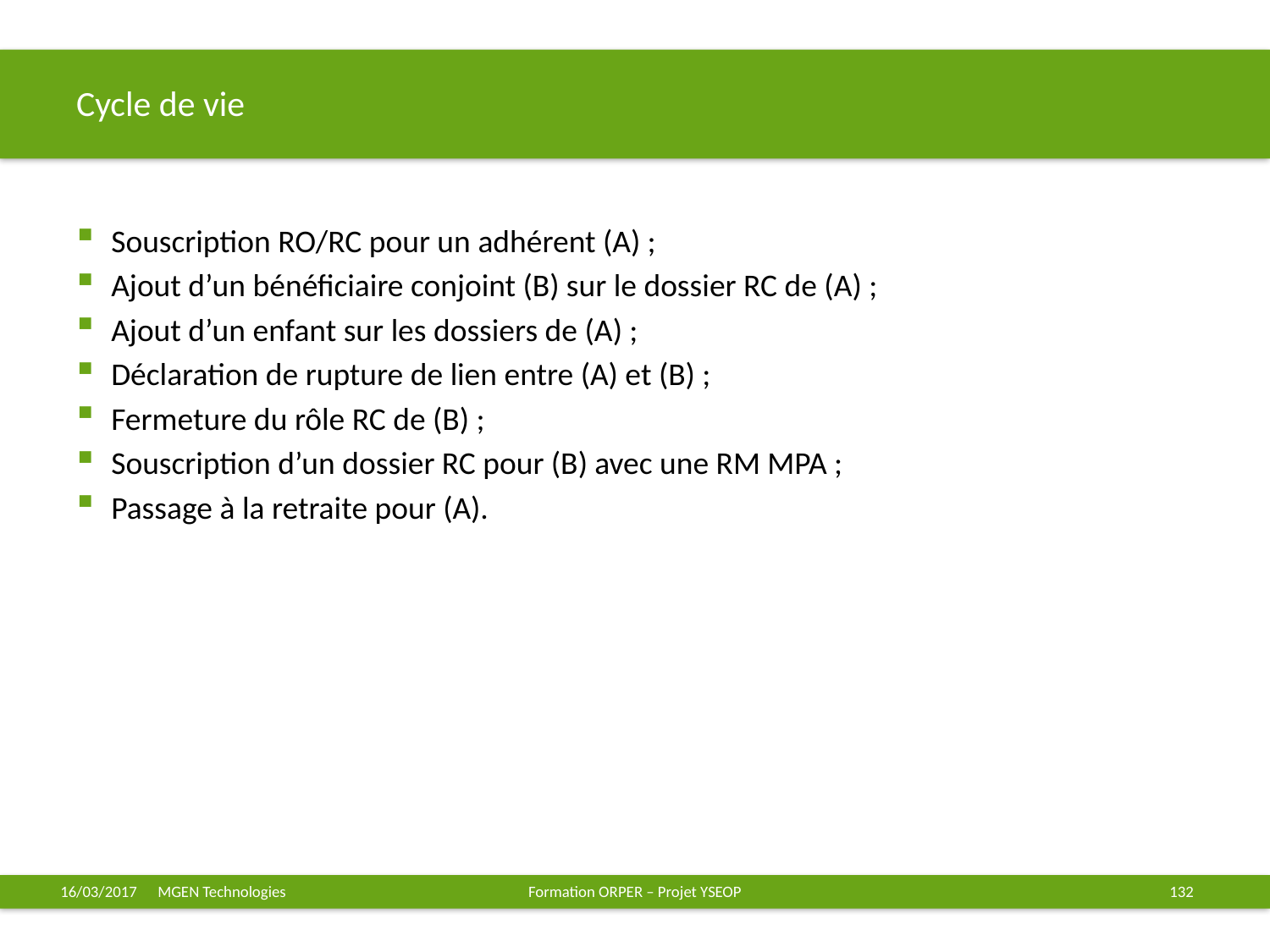

# Cycle de vie
Souscription RO/RC pour un adhérent (A) ;
Ajout d’un bénéficiaire conjoint (B) sur le dossier RC de (A) ;
Ajout d’un enfant sur les dossiers de (A) ;
Déclaration de rupture de lien entre (A) et (B) ;
Fermeture du rôle RC de (B) ;
Souscription d’un dossier RC pour (B) avec une RM MPA ;
Passage à la retraite pour (A).
16/03/2017
Formation ORPER – Projet YSEOP
132